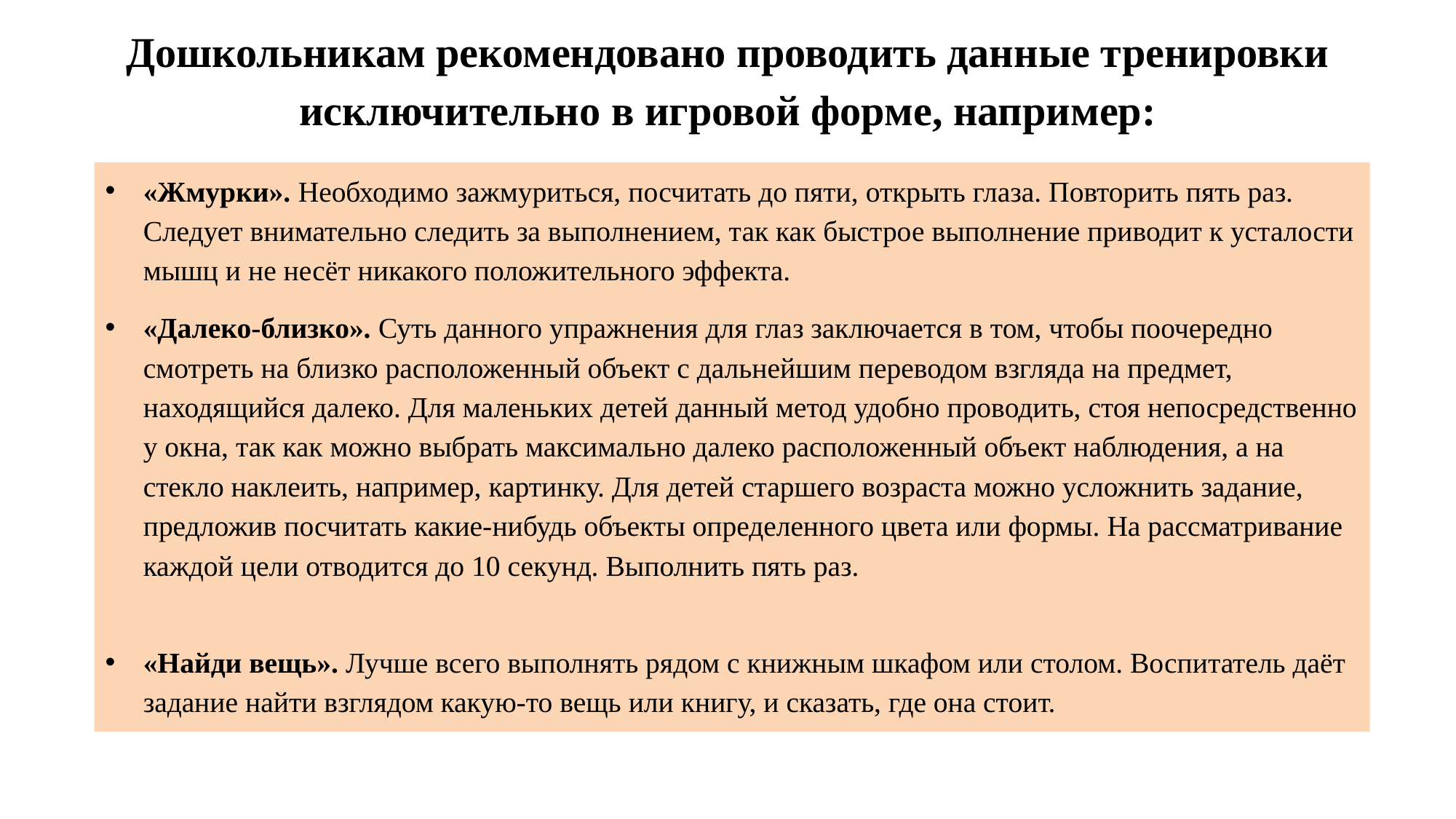

# Дошкольникам рекомендовано проводить данные тренировки исключительно в игровой форме, например:
«Жмурки». Необходимо зажмуриться, посчитать до пяти, открыть глаза. Повторить пять раз. Следует внимательно следить за выполнением, так как быстрое выполнение приводит к усталости мышц и не несёт никакого положительного эффекта.
«Далеко-близко». Суть данного упражнения для глаз заключается в том, чтобы поочередно смотреть на близко расположенный объект с дальнейшим переводом взгляда на предмет, находящийся далеко. Для маленьких детей данный метод удобно проводить, стоя непосредственно у окна, так как можно выбрать максимально далеко расположенный объект наблюдения, а на стекло наклеить, например, картинку. Для детей старшего возраста можно усложнить задание, предложив посчитать какие-нибудь объекты определенного цвета или формы. На рассматривание каждой цели отводится до 10 секунд. Выполнить пять раз.
«Найди вещь». Лучше всего выполнять рядом с книжным шкафом или столом. Воспитатель даёт задание найти взглядом какую-то вещь или книгу, и сказать, где она стоит.